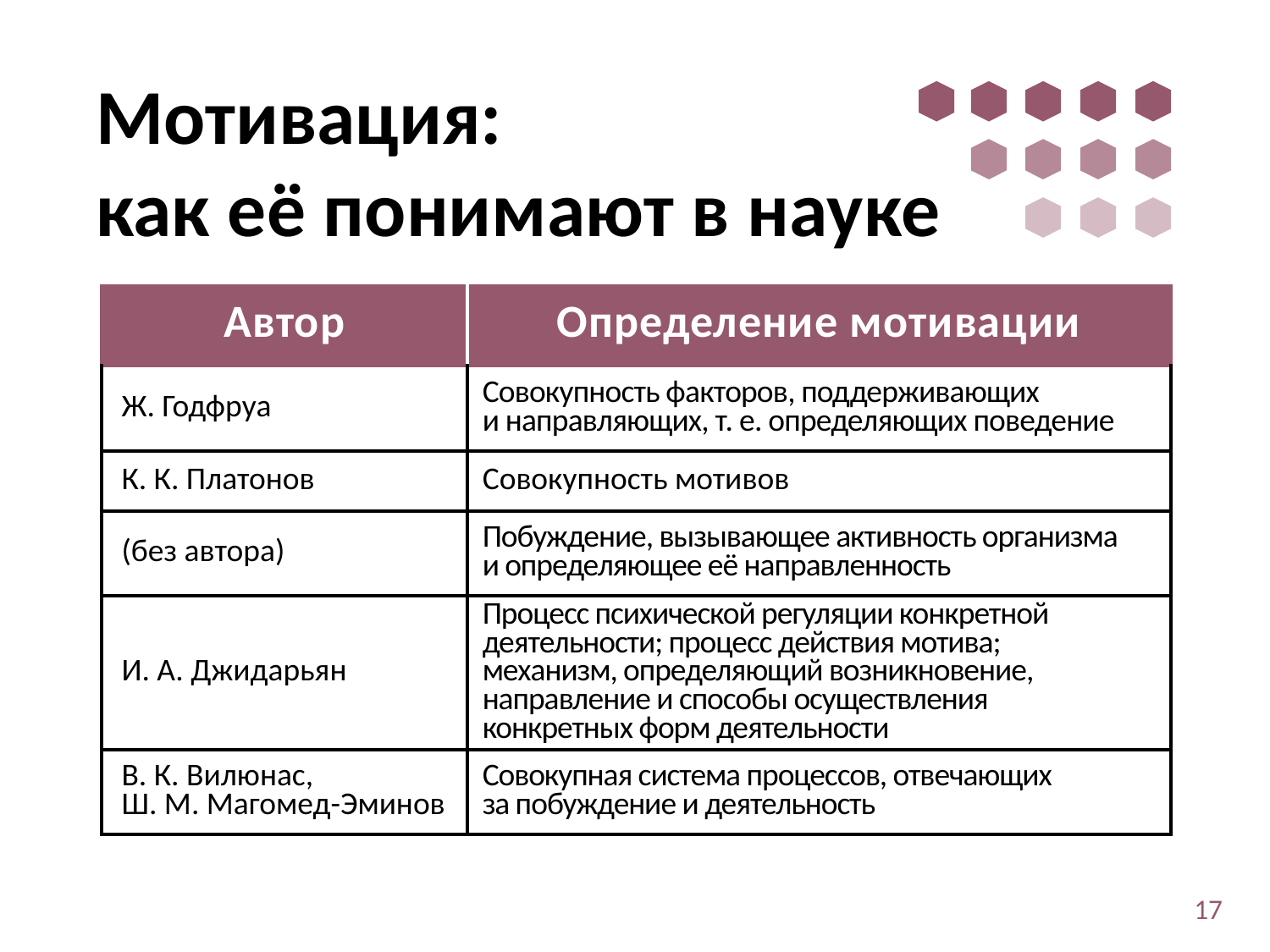

# Мотивация: как её понимают в науке

| Автор | Определение мотивации |
| --- | --- |
| Ж. Годфруа | Совокупность факторов, поддерживающих и направляющих, т. е. определяющих поведение |
| К. К. Платонов | Совокупность мотивов |
| (без автора) | Побуждение, вызывающее активность организма и определяющее её направленность |
| И. А. Джидарьян | Процесс психической регуляции конкретной деятельности; процесс действия мотива; механизм, определяющий возникновение, направление и способы осуществления конкретных форм деятельности |
| В. К. Вилюнас, Ш. М. Магомед-Эминов | Совокупная система процессов, отвечающих за побуждение и деятельность |
17